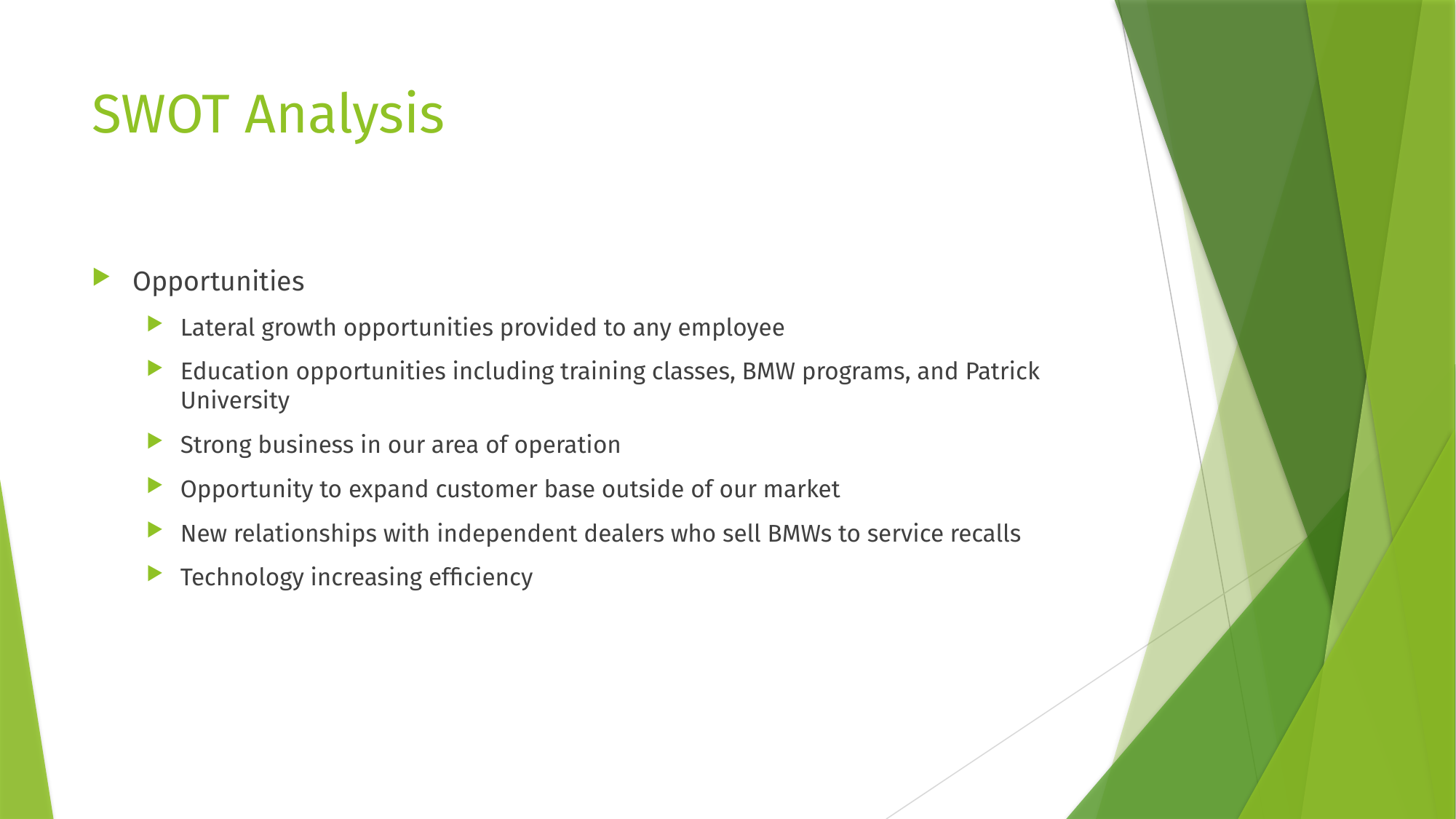

# SWOT Analysis
Opportunities
Lateral growth opportunities provided to any employee
Education opportunities including training classes, BMW programs, and Patrick University
Strong business in our area of operation
Opportunity to expand customer base outside of our market
New relationships with independent dealers who sell BMWs to service recalls
Technology increasing efficiency